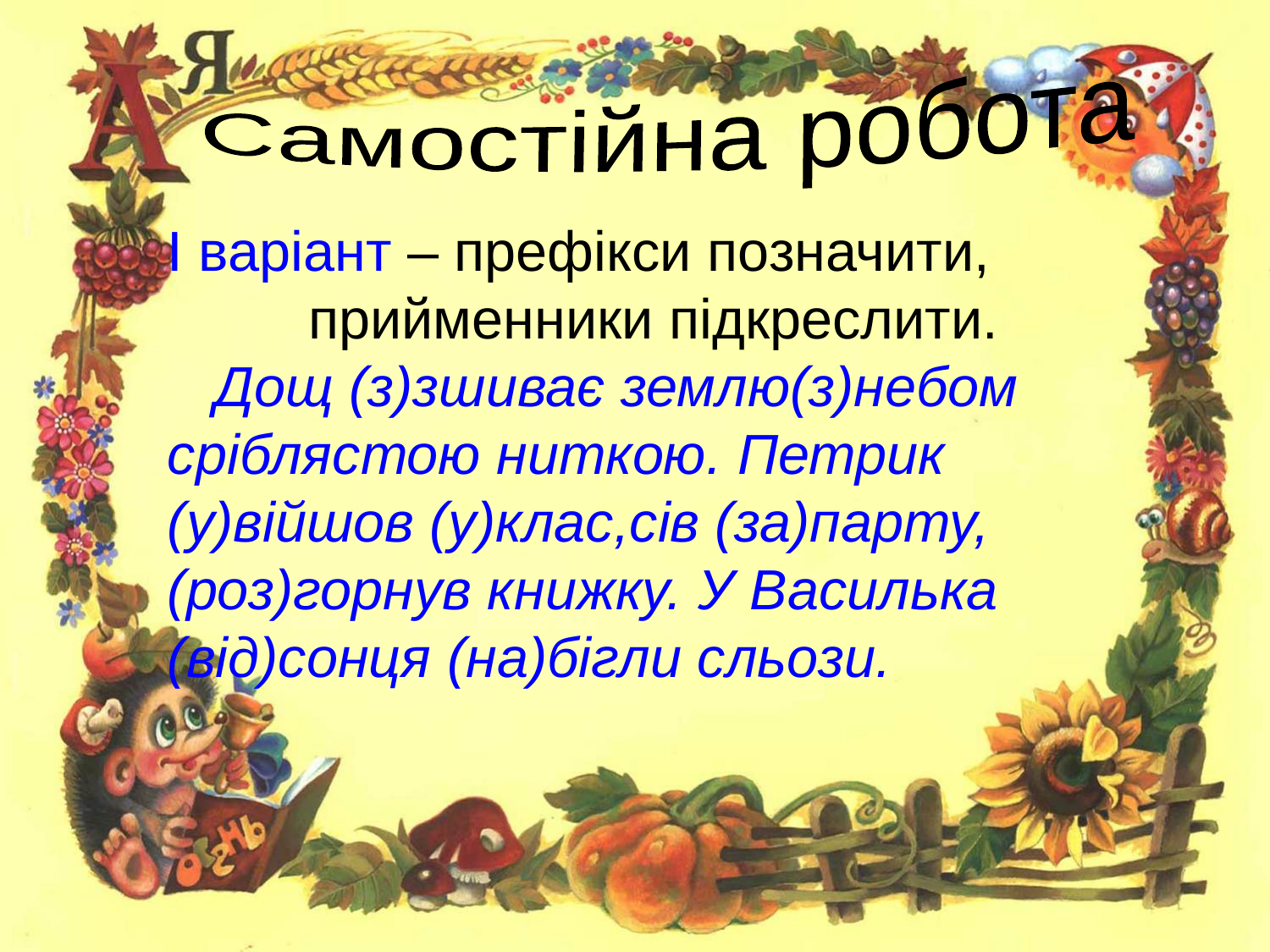

Самостійна робота
I варіант – префікси позначити,
         прийменники підкреслити.
   Дощ (з)зшиває землю(з)небом        сріблястою ниткою. Петрик (у)війшов (у)клас,сів (за)парту, (роз)горнув книжку. У Василька (від)сонця (на)бігли сльози.